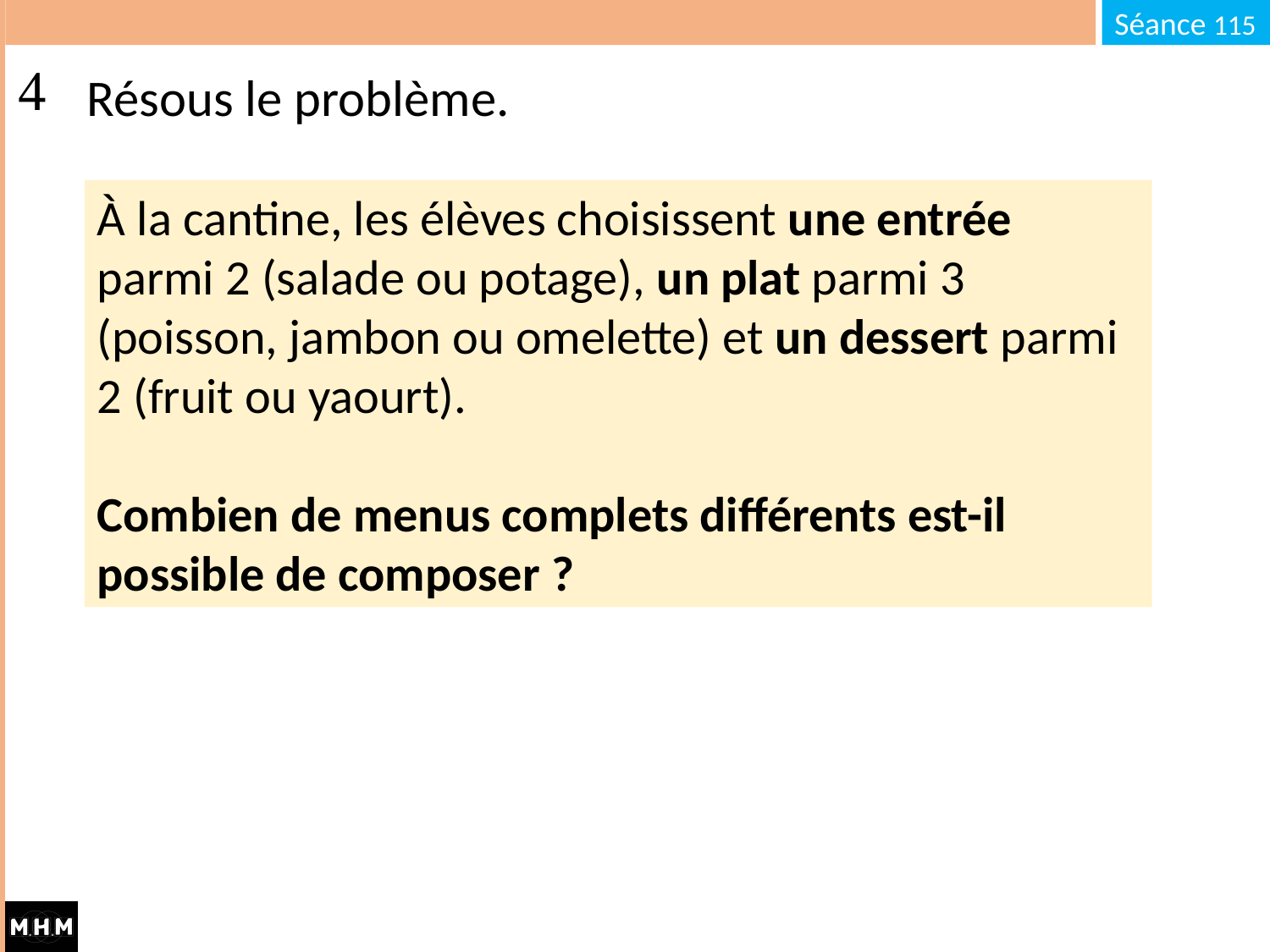

# Résous le problème.
À la cantine, les élèves choisissent une entrée parmi 2 (salade ou potage), un plat parmi 3 (poisson, jambon ou omelette) et un dessert parmi 2 (fruit ou yaourt).

Combien de menus complets différents est-il possible de composer ?